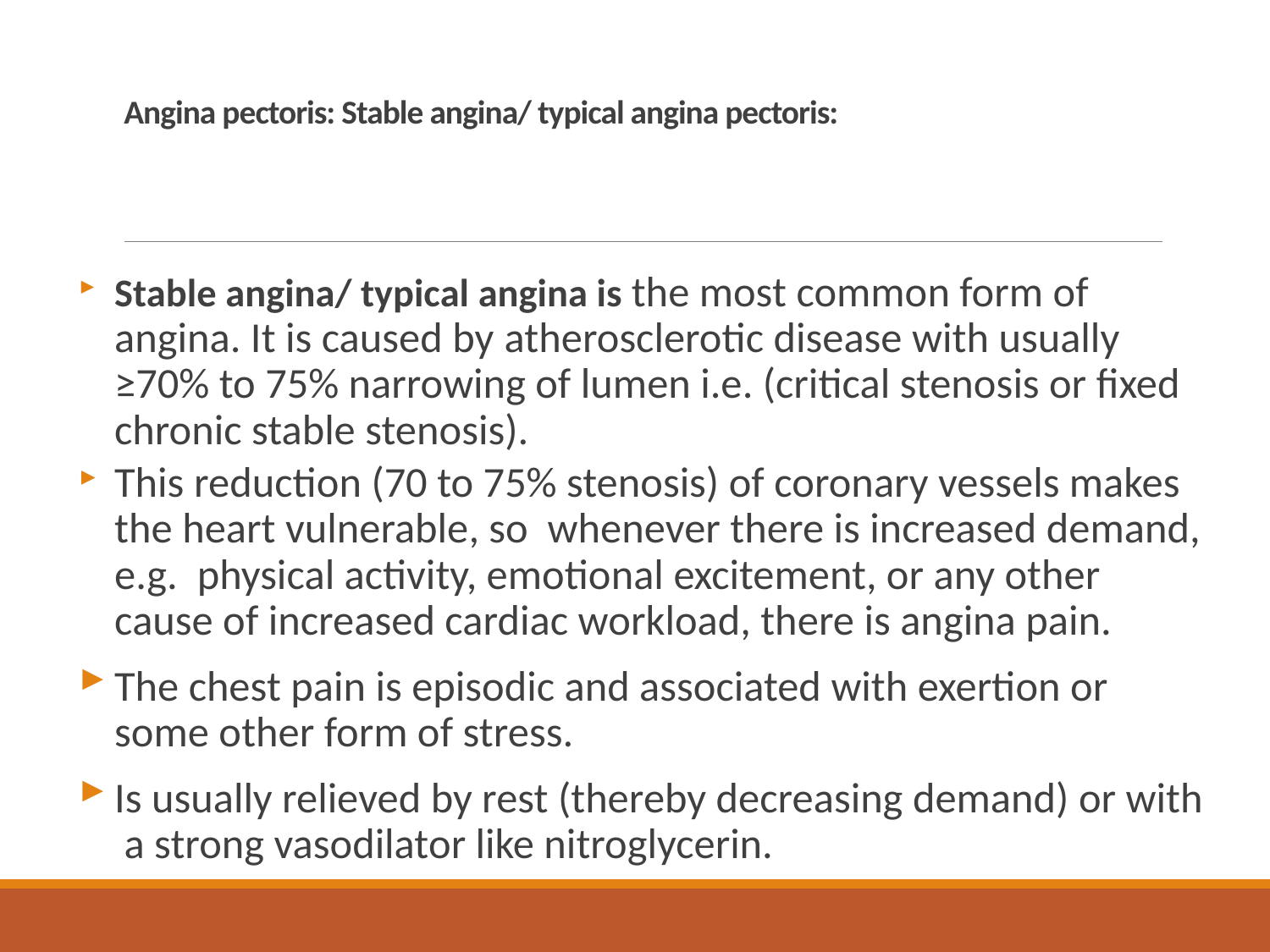

# Angina pectoris: Stable angina/ typical angina pectoris:

Stable angina/ typical angina is the most common form of angina. It is caused by atherosclerotic disease with usually ≥70% to 75% narrowing of lumen i.e. (critical stenosis or fixed chronic stable stenosis).
This reduction (70 to 75% stenosis) of coronary vessels makes the heart vulnerable, so  whenever there is increased demand, e.g.  physical activity, emotional excitement, or any other cause of increased cardiac workload, there is angina pain.
The chest pain is episodic and associated with exertion or some other form of stress.
Is usually relieved by rest (thereby decreasing demand) or with  a strong vasodilator like nitroglycerin.